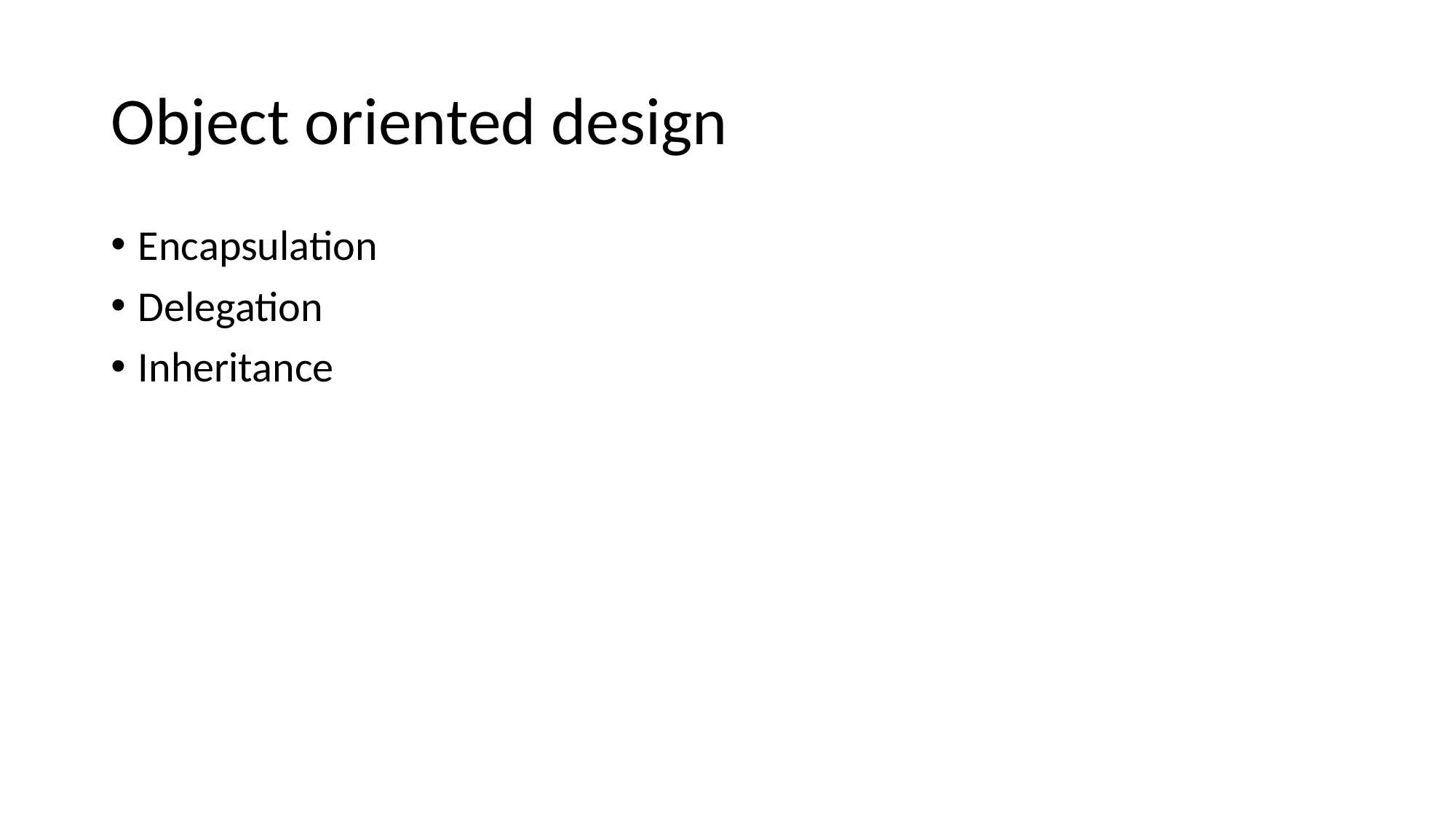

# Object oriented design
Encapsulation
Delegation
Inheritance